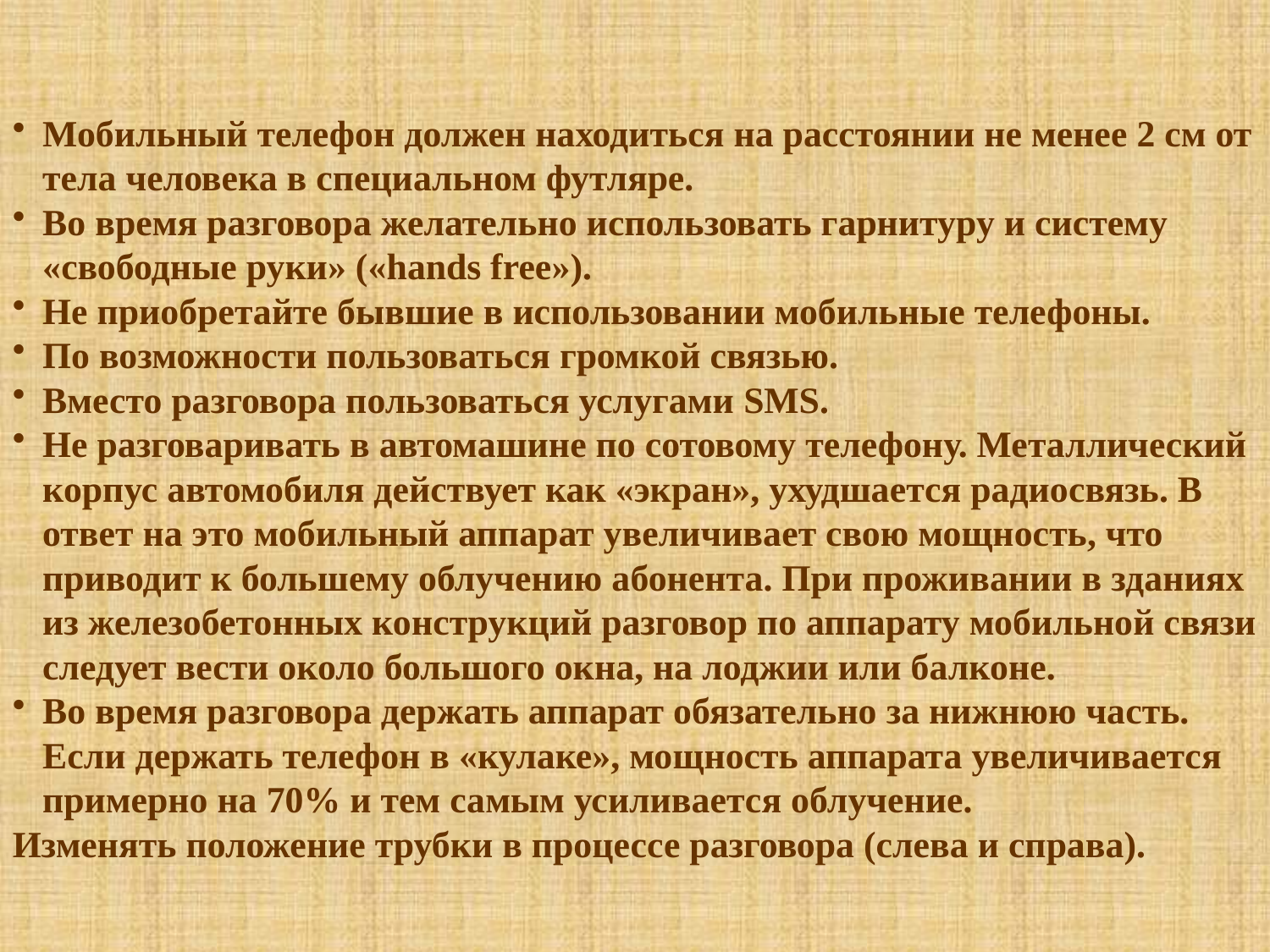

Мобильный телефон должен находиться на расстоянии не менее 2 см от тела человека в специальном футляре.
Во время разговора желательно использовать гарнитуру и систему «свободные руки» («hands free»).
Не приобретайте бывшие в использовании мобильные телефоны.
По возможности пользоваться громкой связью.
Вместо разговора пользоваться услугами SMS.
Не разговаривать в автомашине по сотовому телефону. Металлический корпус автомобиля действует как «экран», ухудшается радиосвязь. В ответ на это мобильный аппарат увеличивает свою мощность, что приводит к большему облучению абонента. При проживании в зданиях из железобетонных конструкций разговор по аппарату мобильной связи следует вести около большого окна, на лоджии или балконе.
Во время разговора держать аппарат обязательно за нижнюю часть. Если держать телефон в «кулаке», мощность аппарата увеличивается примерно на 70% и тем самым усиливается облучение.
Изменять положение трубки в процессе разговора (слева и справа).